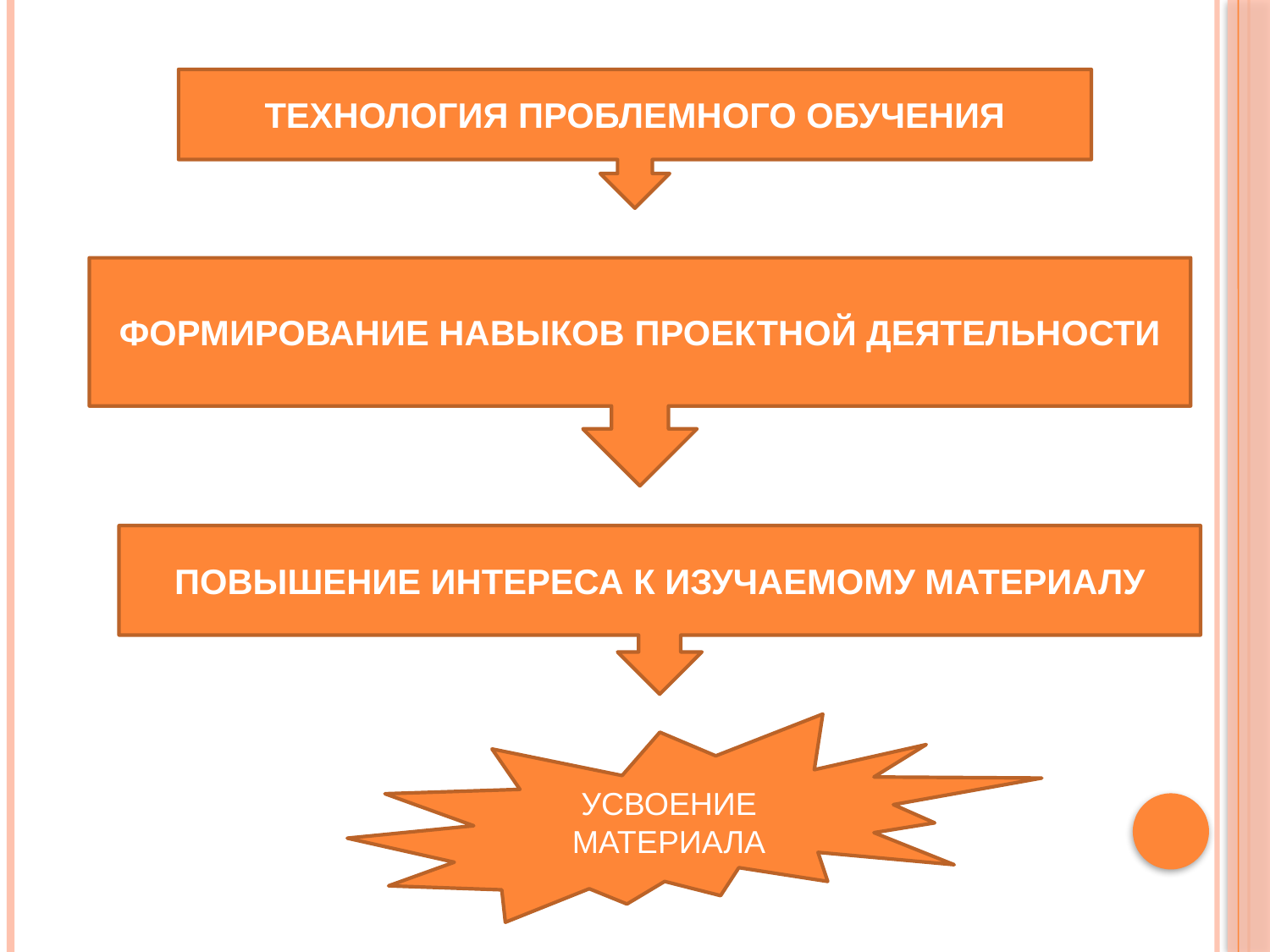

#
ТЕХНОЛОГИЯ ПРОБЛЕМНОГО ОБУЧЕНИЯ

ФОРМИРОВАНИЕ НАВЫКОВ ПРОЕКТНОЙ ДЕЯТЕЛЬНОСТИ
ПОВЫШЕНИЕ ИНТЕРЕСА К ИЗУЧАЕМОМУ МАТЕРИАЛУ
УСВОЕНИЕ МАТЕРИАЛА